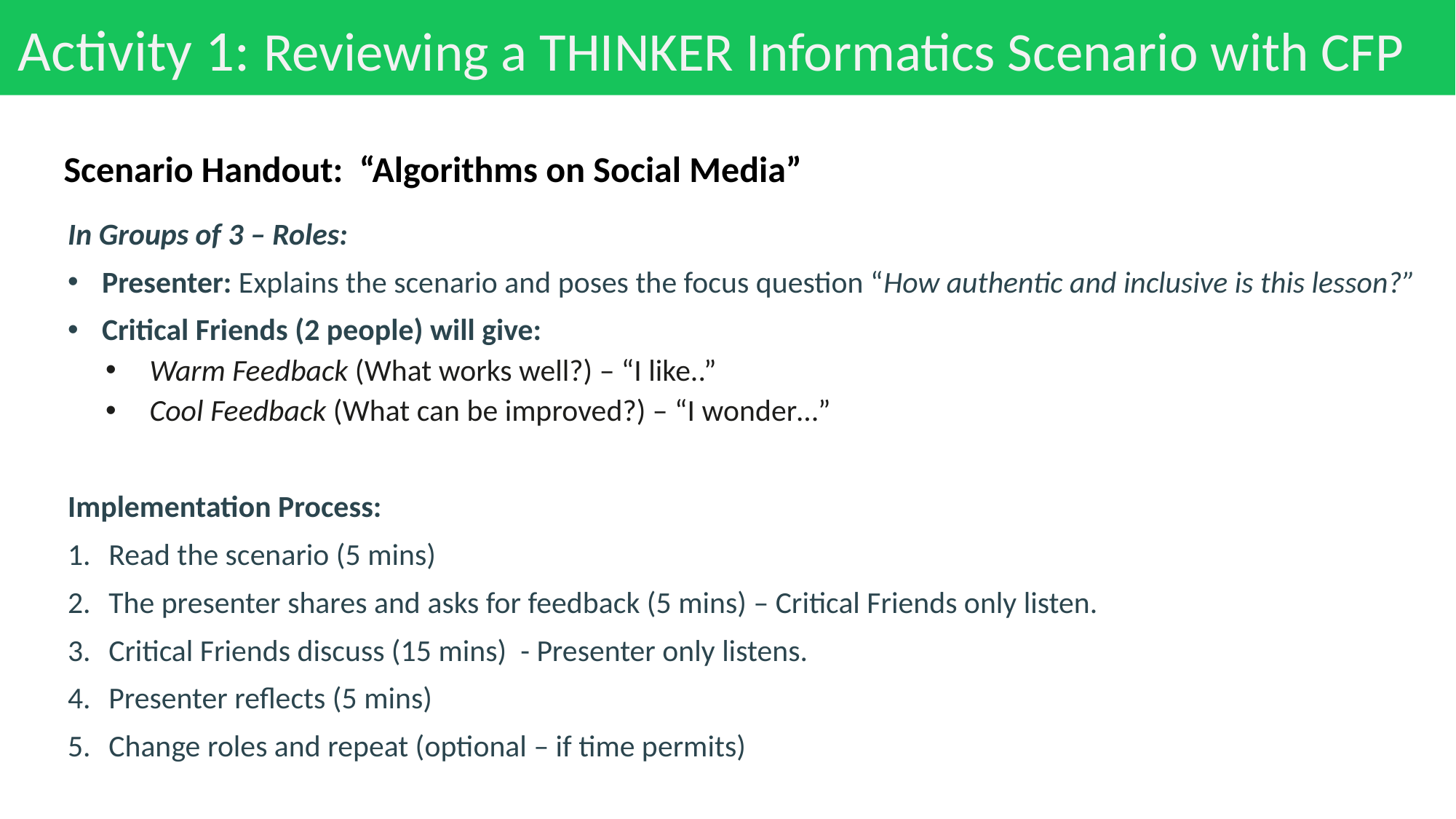

# Activity 1: Reviewing a THINKER Informatics Scenario with CFP
Scenario Handout:  “Algorithms on Social Media”
In Groups of 3 – Roles:
Presenter: Explains the scenario and poses the focus question “How authentic and inclusive is this lesson?”
Critical Friends (2 people) will give:
Warm Feedback (What works well?) – “I like..”
Cool Feedback (What can be improved?) – “I wonder…”

Implementation Process:
Read the scenario (5 mins)
The presenter shares and asks for feedback (5 mins) – Critical Friends only listen.
Critical Friends discuss (15 mins)  - Presenter only listens.
Presenter reflects (5 mins)
Change roles and repeat (optional – if time permits)